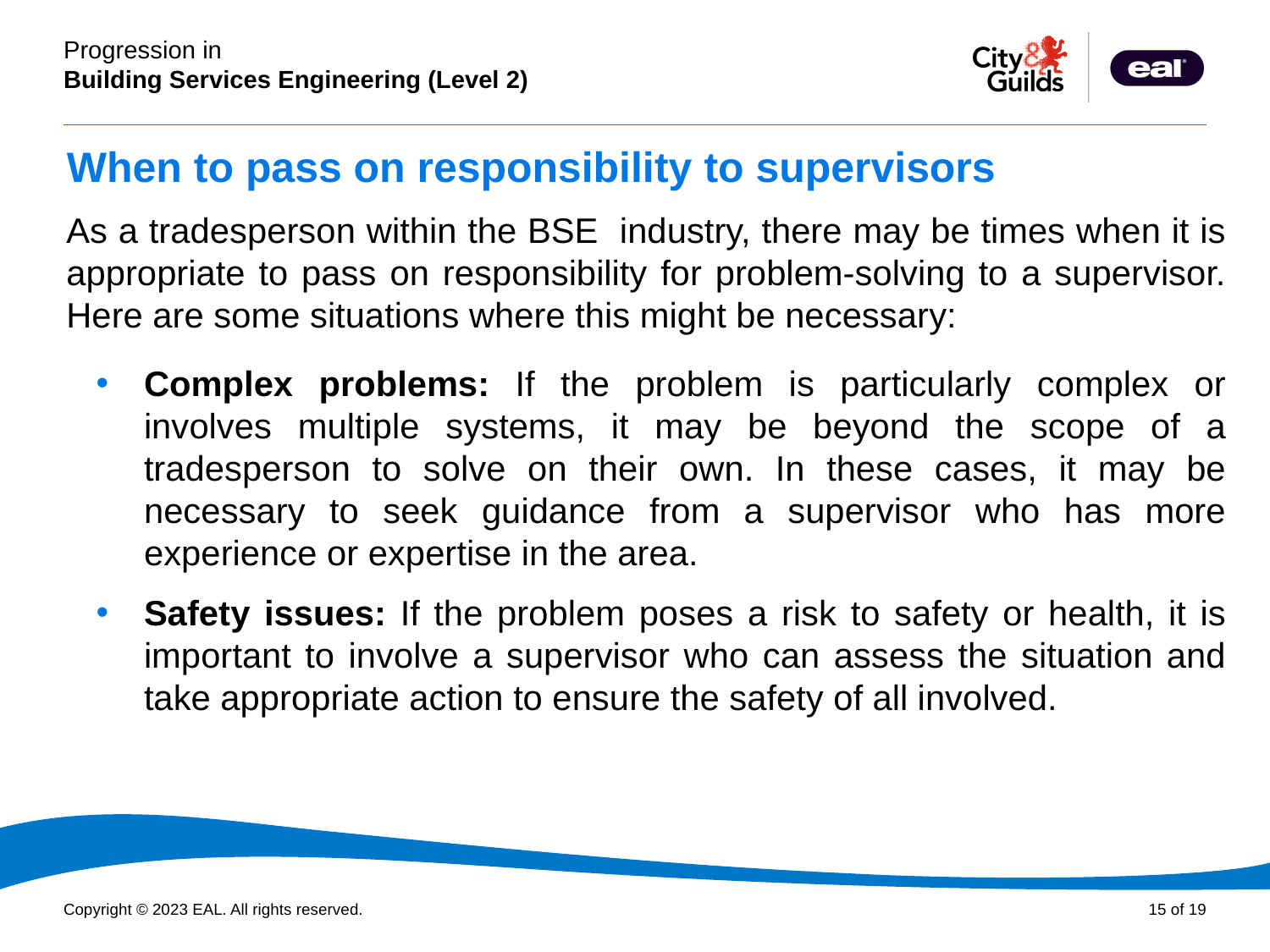

# When to pass on responsibility to supervisors
As a tradesperson within the BSE  industry, there may be times when it is appropriate to pass on responsibility for problem-solving to a supervisor. Here are some situations where this might be necessary:
Complex problems: If the problem is particularly complex or involves multiple systems, it may be beyond the scope of a tradesperson to solve on their own. In these cases, it may be necessary to seek guidance from a supervisor who has more experience or expertise in the area.
Safety issues: If the problem poses a risk to safety or health, it is important to involve a supervisor who can assess the situation and take appropriate action to ensure the safety of all involved.